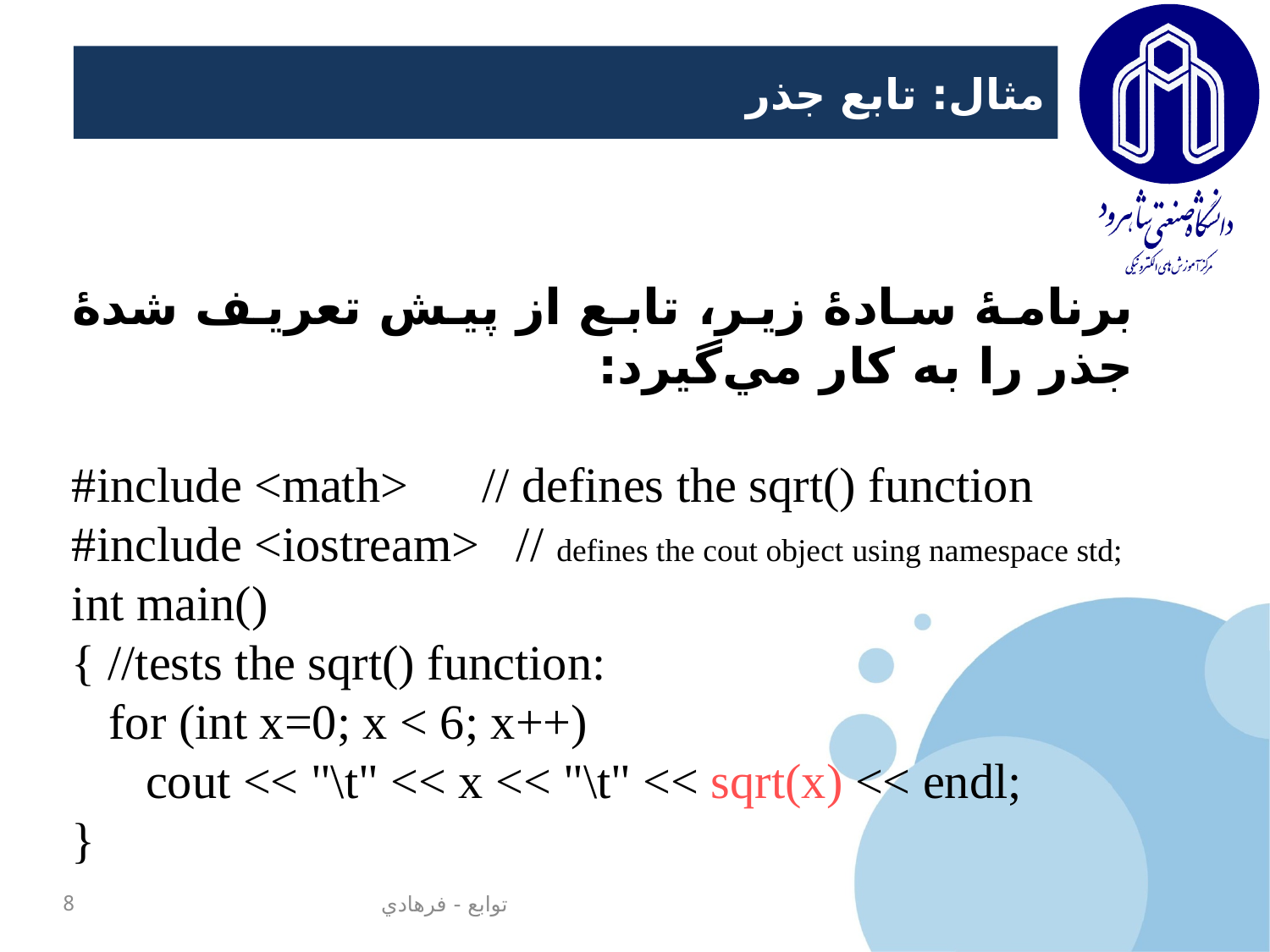

# مثال: تابع جذر
برنامۀ سادۀ زير، تابع از پيش تعريف شدۀ جذر را به کار مي‌گيرد:

#include <math>      // defines the sqrt() function
#include <iostream>   // defines the cout object using namespace std;
int main()
{ //tests the sqrt() function:
   for (int x=0; x < 6; x++)
      cout << "\t" << x << "\t" << sqrt(x) << endl;
}
8
توابع - فرهادي